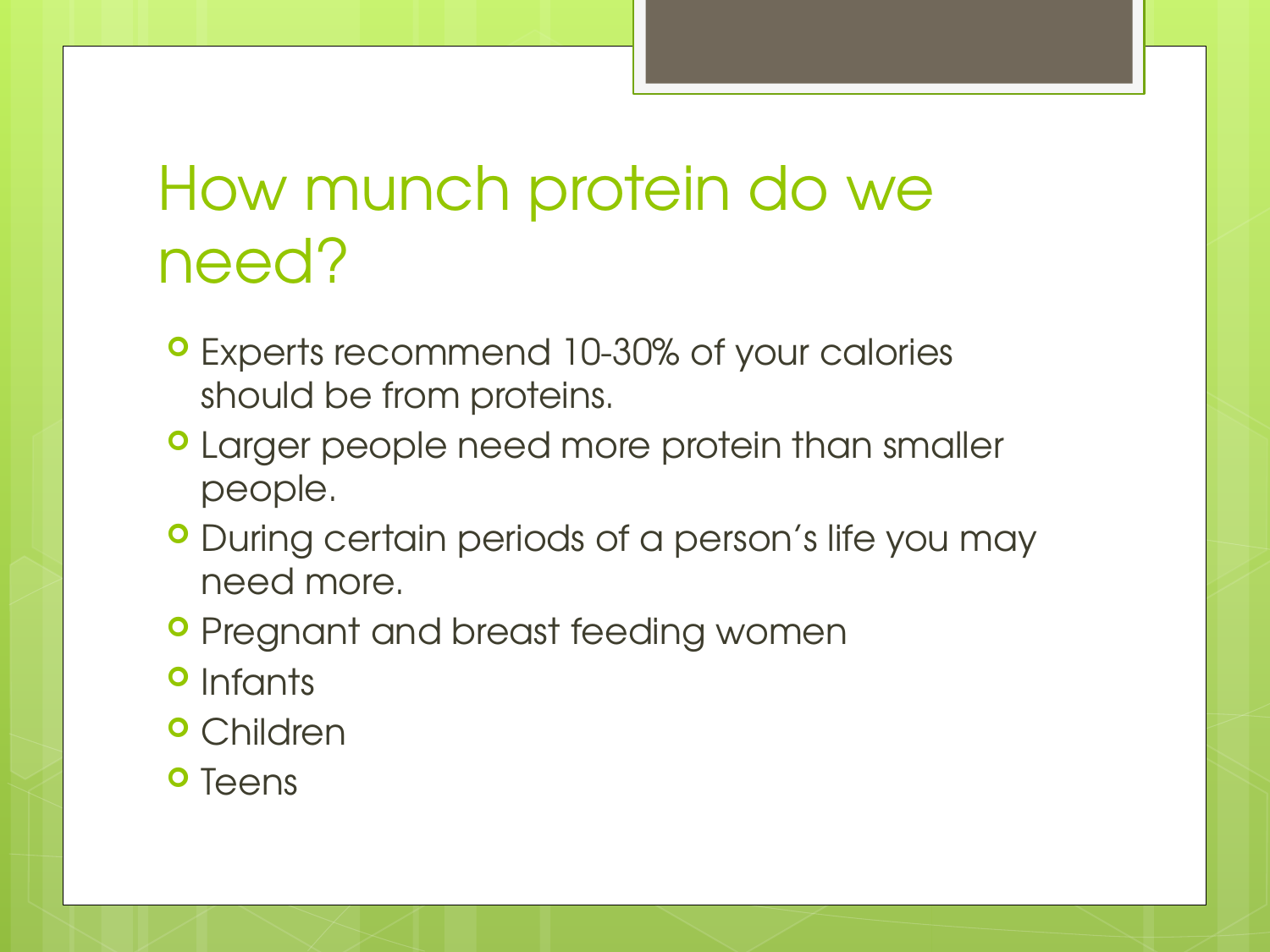

# How munch protein do we need?
Experts recommend 10-30% of your calories should be from proteins.
Larger people need more protein than smaller people.
During certain periods of a person’s life you may need more.
Pregnant and breast feeding women
Infants
Children
Teens